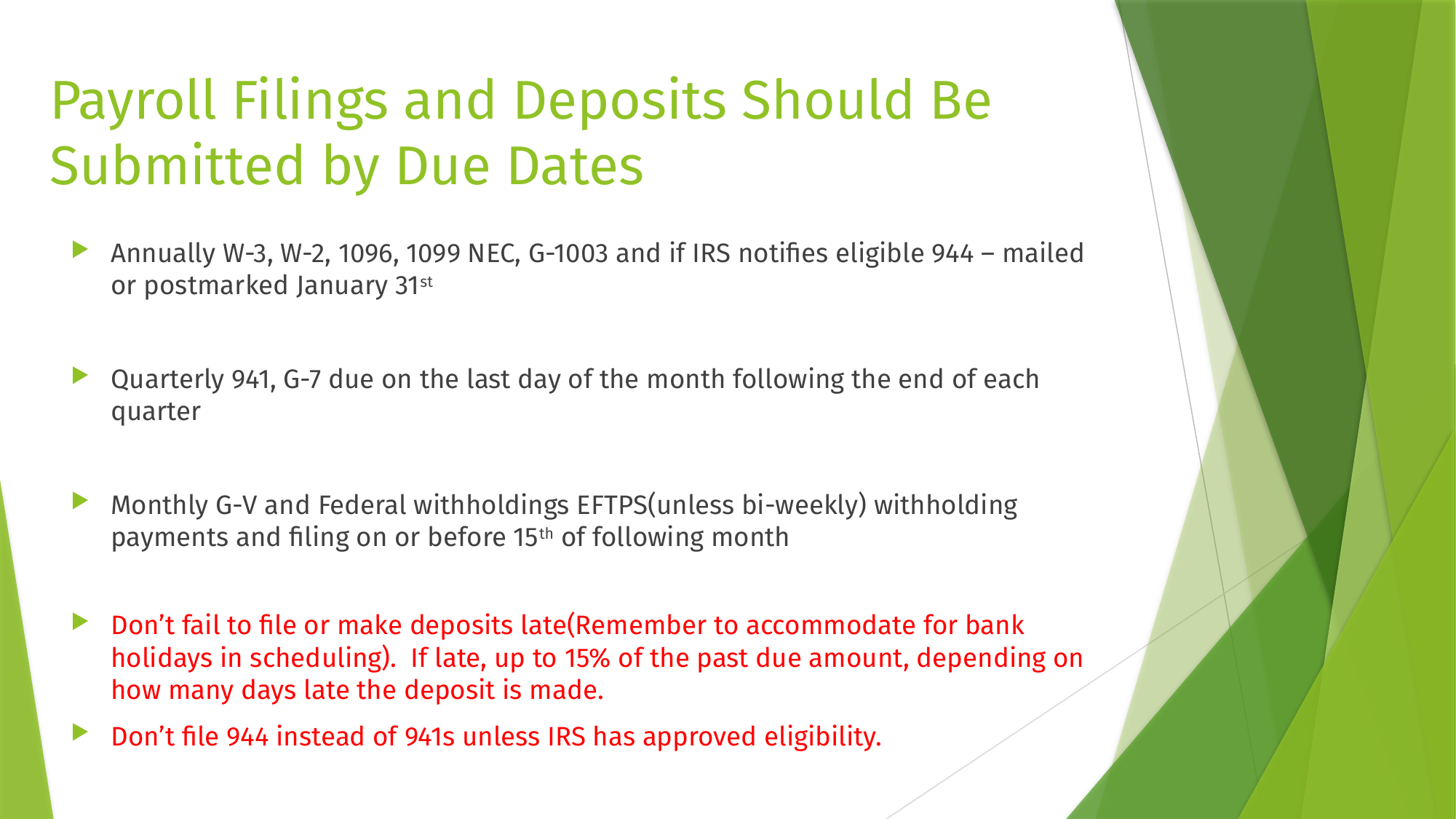

# Payroll Filings and Deposits Should Be Submitted by Due Dates
Annually W-3, W-2, 1096, 1099 NEC, G-1003 and if IRS notifies eligible 944 – mailed or postmarked January 31st

Quarterly 941, G-7 due on the last day of the month following the end of each quarter

Monthly G-V and Federal withholdings EFTPS(unless bi-weekly) withholding payments and filing on or before 15th of following month

Don’t fail to file or make deposits late(Remember to accommodate for bank holidays in scheduling).  If late, up to 15% of the past due amount, depending on how many days late the deposit is made.
Don’t file 944 instead of 941s unless IRS has approved eligibility.